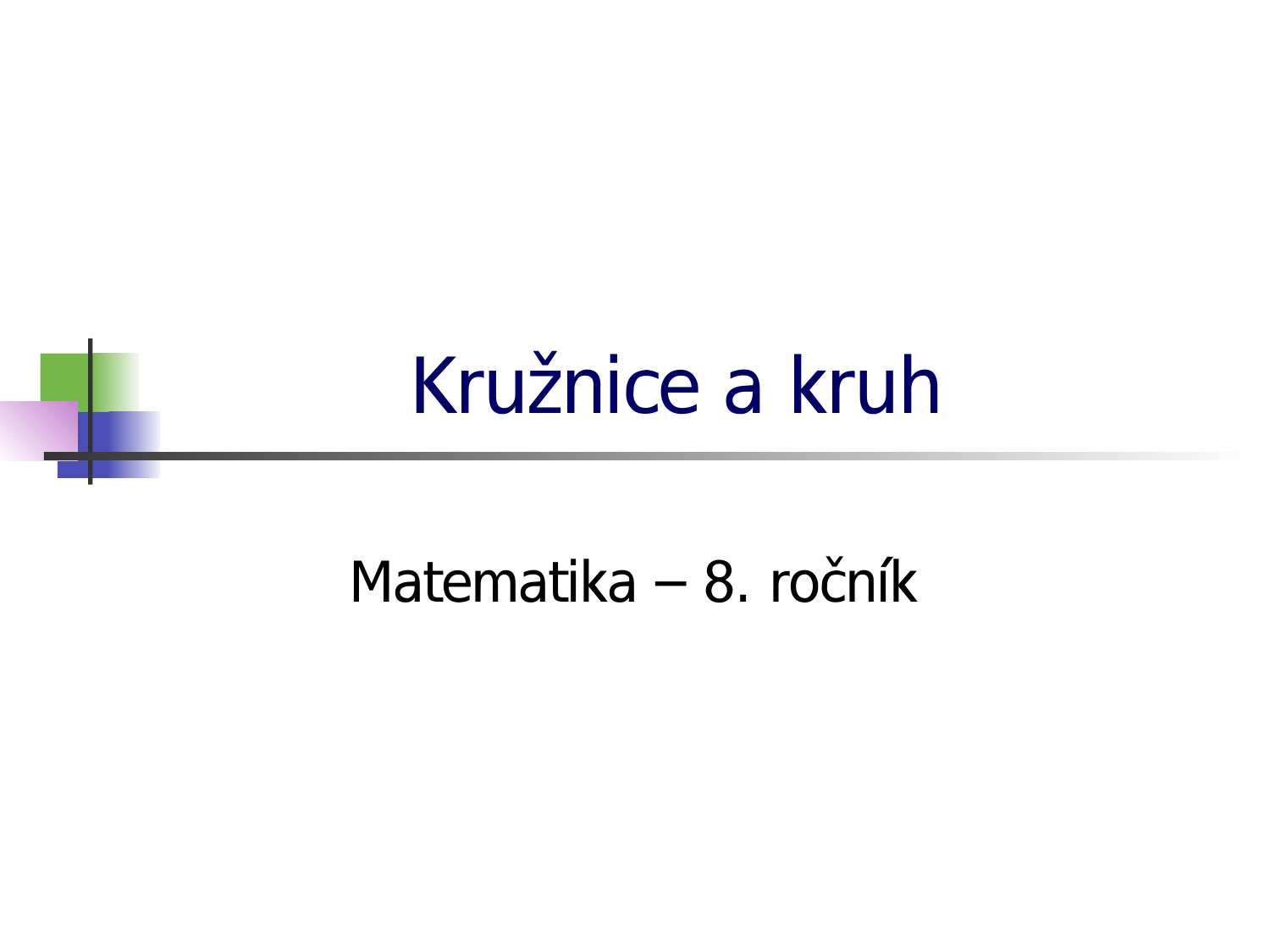

# Kružnice a kruh
Matematika – 8. ročník